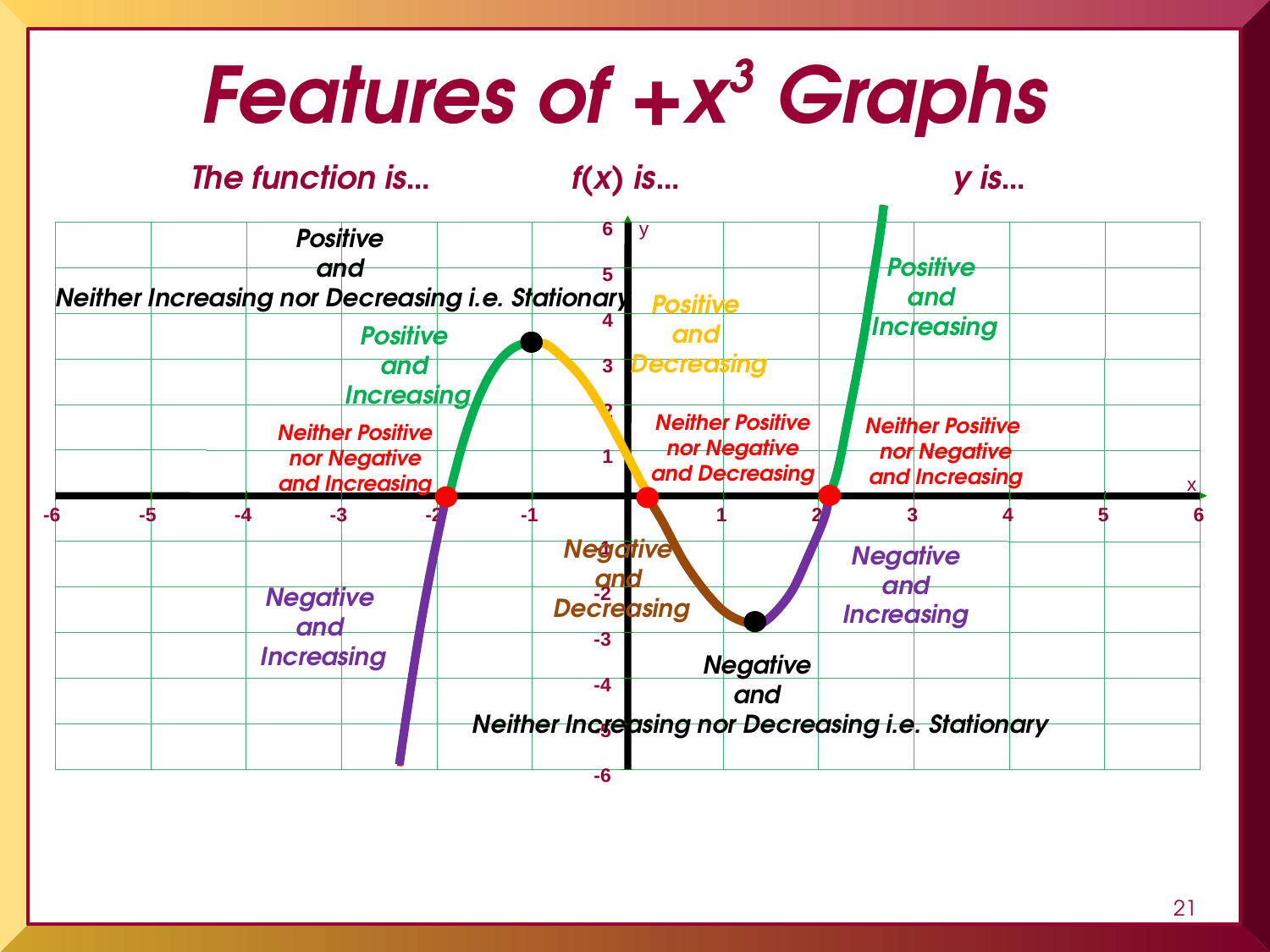

Features of +x3 Graphs
The function is…		f(x) is…			y is…

-6
-5
-4
-3
-2
-1
1
2
3
4
5
6

-6

6
y

5

4

3

2

1

x
-1

-2

-3

-4

-5

Positive
and
Neither Increasing nor Decreasing i.e. Stationary
Positive
and
Increasing
Positive
and
Decreasing
Positive
and
Increasing

Neither Positive
nor Negative
and Decreasing
Neither Positive
nor Negative
and Increasing
Neither Positive
nor Negative
and Increasing

Negative
and
Decreasing
Negative
 and
Increasing
Negative
and
Increasing

Negative
and
Neither Increasing nor Decreasing i.e. Stationary
21